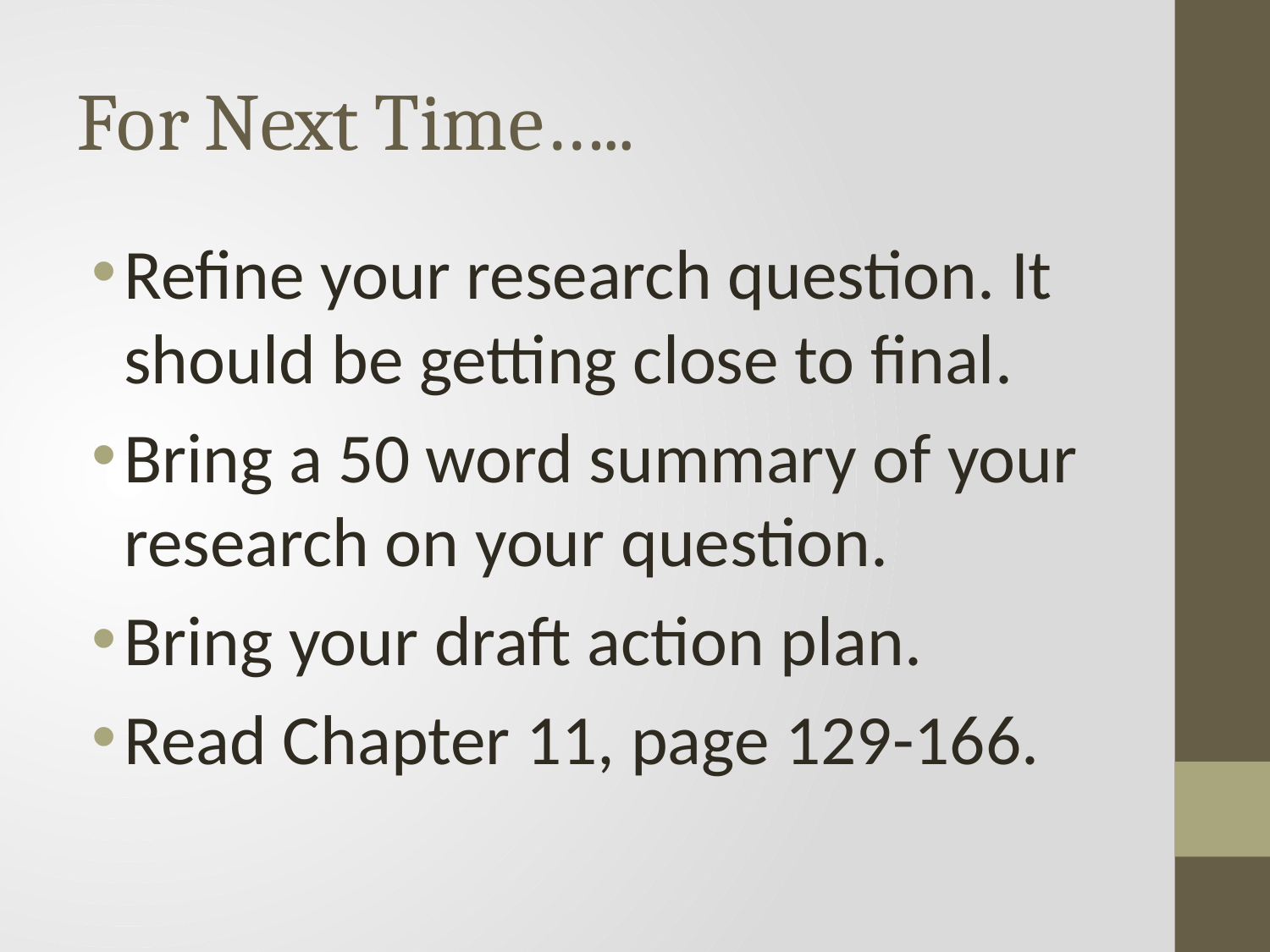

# For Next Time…..
Refine your research question. It should be getting close to final.
Bring a 50 word summary of your research on your question.
Bring your draft action plan.
Read Chapter 11, page 129-166.